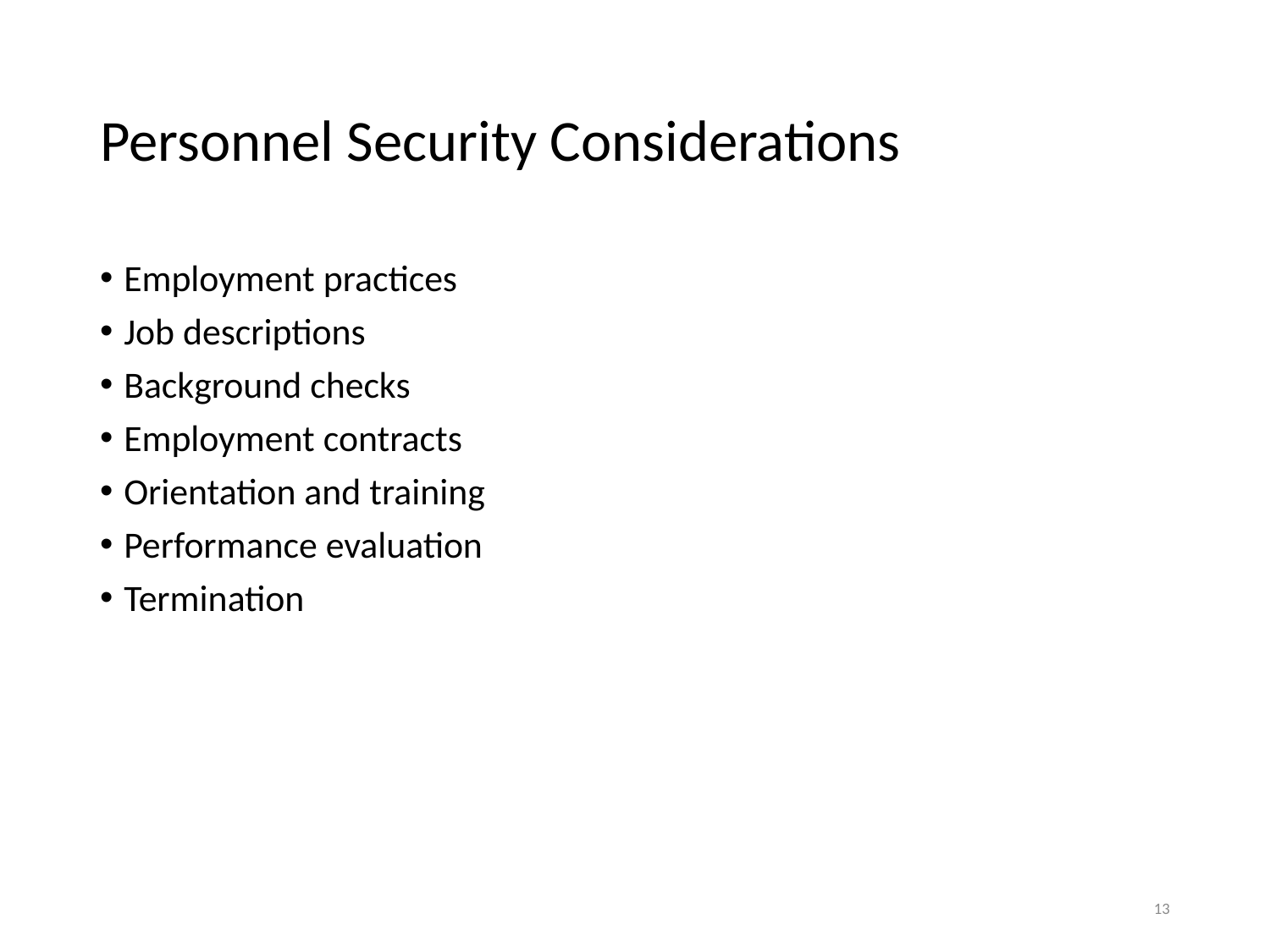

# Personnel Security Considerations
Employment practices
Job descriptions
Background checks
Employment contracts
Orientation and training
Performance evaluation
Termination
13